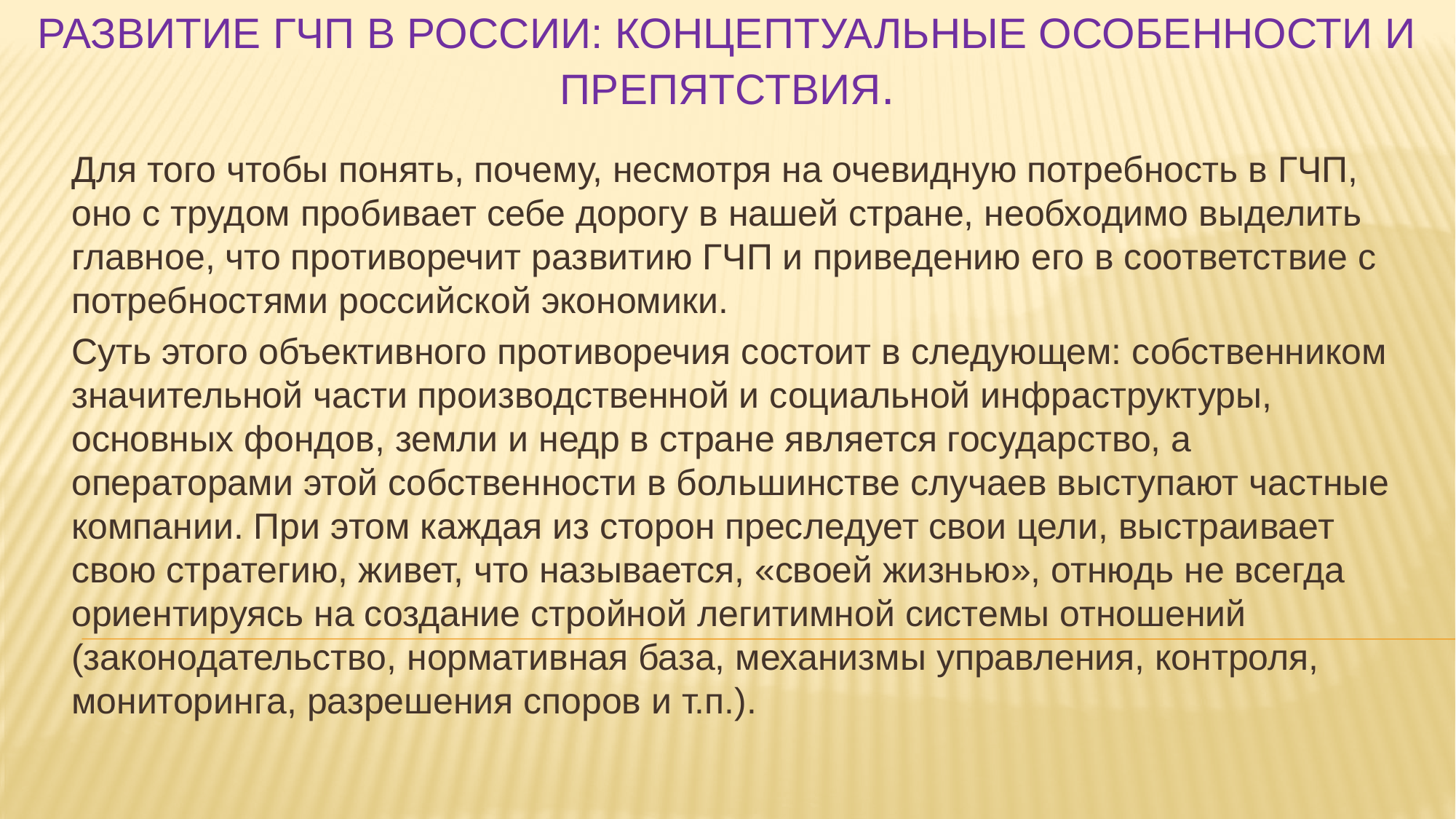

# Развитие ГЧП в России: концептуальные особенности и препятствия.
Для того чтобы понять, почему, несмотря на очевидную потребность в ГЧП, оно с трудом пробивает себе дорогу в нашей стране, необходимо выделить главное, что противоречит развитию ГЧП и приведению его в соответствие с потребностями российской экономики.
Суть этого объективного противоречия состоит в следующем: собственником значительной части производственной и социальной инфраструктуры, основных фондов, земли и недр в стране является государство, а операторами этой собственности в большинстве случаев выступают частные компании. При этом каждая из сторон преследует свои цели, выстраивает свою стратегию, живет, что называется, «своей жизнью», отнюдь не всегда ориентируясь на создание стройной легитимной системы отношений (законодательство, нормативная база, механизмы управления, контроля, мониторинга, разрешения споров и т.п.).